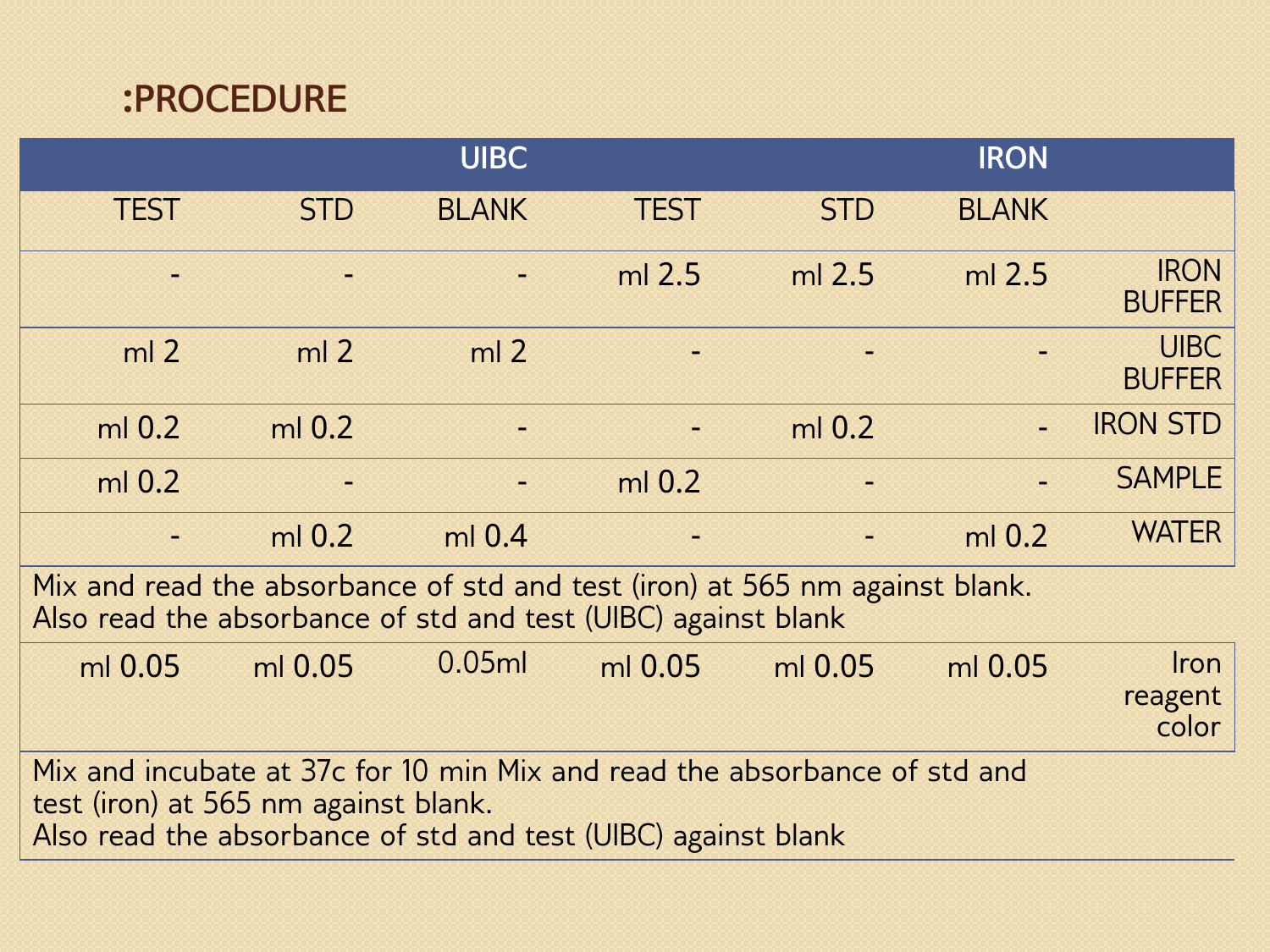

# Procedure:
| UIBC |  |  | IRON |  |  |  |
| --- | --- | --- | --- | --- | --- | --- |
| TEST | STD | BLANK | TEST | STD | BLANK |  |
| - | - | - | 2.5 ml | 2.5 ml | 2.5 ml | IRON BUFFER |
| 2 ml | 2 ml | 2 ml | - | - | - | UIBC BUFFER |
| 0.2 ml | 0.2 ml | - | - | 0.2 ml | - | IRON STD |
| 0.2 ml | - | - | 0.2 ml | - | - | SAMPLE |
| - | 0.2 ml | 0.4 ml | - | - | 0.2 ml | WATER |
| Mix and read the absorbance of std and test (iron) at 565 nm against blank. Also read the absorbance of std and test (UIBC) against blank |  |  |  |  |  |  |
| 0.05 ml | 0.05 ml | 0.05ml | 0.05 ml | 0.05 ml | 0.05 ml | Iron reagent color |
| Mix and incubate at 37c for 10 min Mix and read the absorbance of std and test (iron) at 565 nm against blank. Also read the absorbance of std and test (UIBC) against blank |  |  |  |  |  |  |